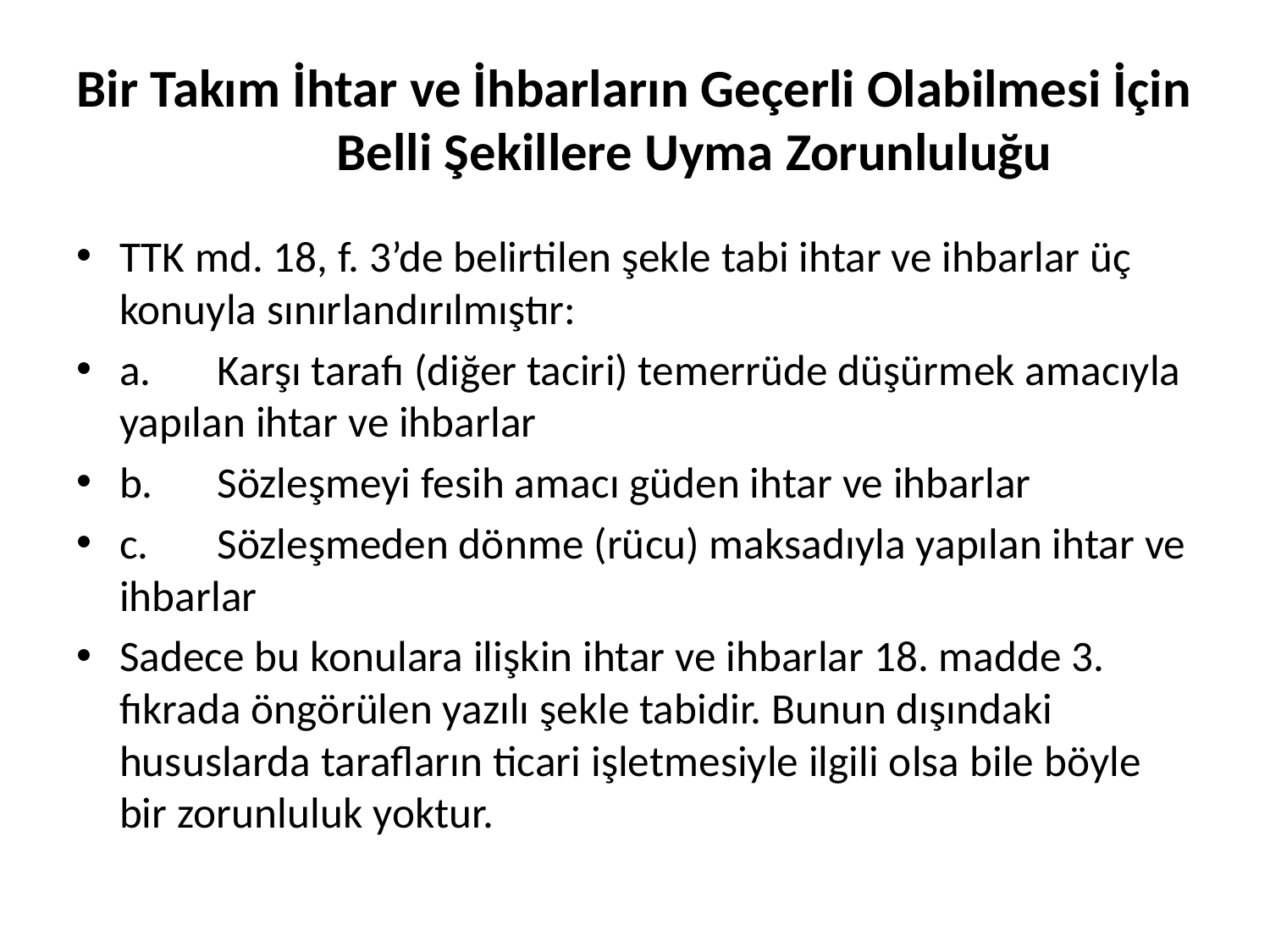

# Bir Takım İhtar ve İhbarların Geçerli Olabilmesi İçin Belli Şekillere Uyma Zorunluluğu
TTK md. 18, f. 3’de belirtilen şekle tabi ihtar ve ihbarlar üç konuyla sınırlandırılmıştır:
a.	Karşı tarafı (diğer taciri) temerrüde düşürmek amacıyla yapılan ihtar ve ihbarlar
b.	Sözleşmeyi fesih amacı güden ihtar ve ihbarlar
c.	Sözleşmeden dönme (rücu) maksadıyla yapılan ihtar ve ihbarlar
Sadece bu konulara ilişkin ihtar ve ihbarlar 18. madde 3. fıkrada öngörülen yazılı şekle tabidir. Bunun dışındaki hususlarda tarafların ticari işletmesiyle ilgili olsa bile böyle bir zorunluluk yoktur.